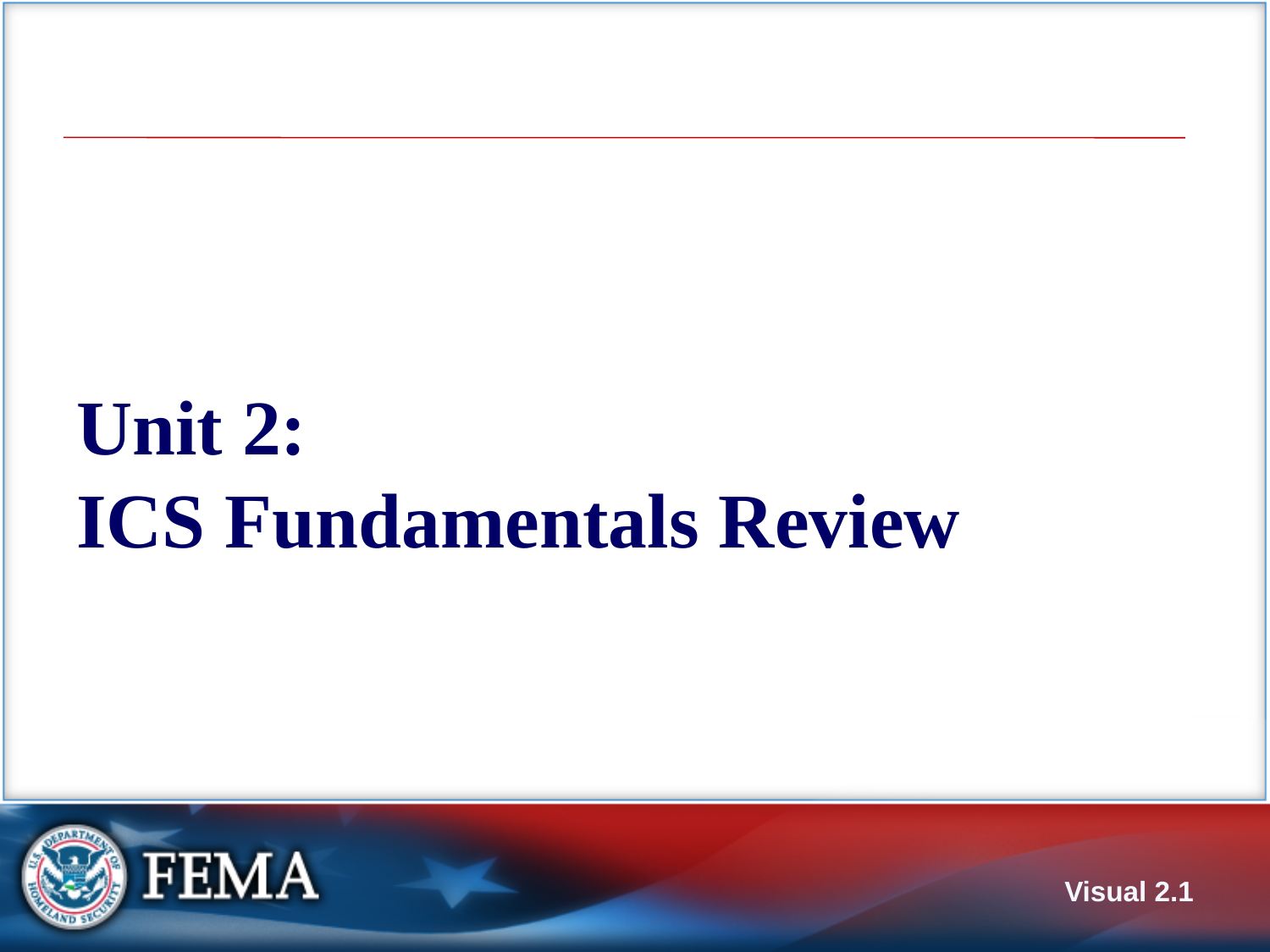

# Unit 2: ICS Fundamentals Review
Visual 2.1